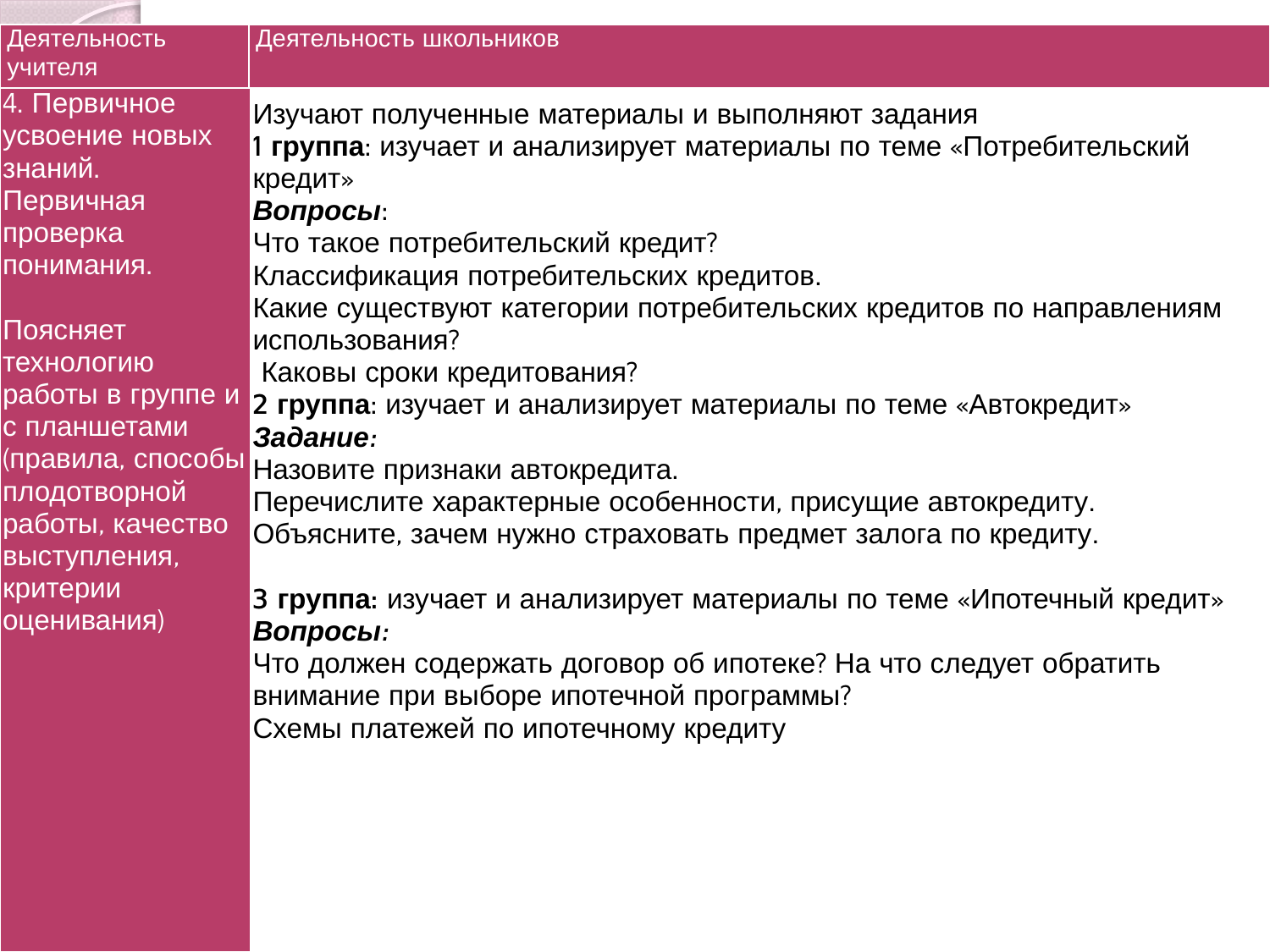

| Деятельность учителя | Деятельность школьников |
| --- | --- |
| 4. Первичное усвоение новых знаний. Первичная проверка понимания.   Поясняет технологию работы в группе и с планшетами (правила, способы плодотворной работы, качество выступления, критерии оценивания) | Изучают полученные материалы и выполняют задания 1 группа: изучает и анализирует материалы по теме «Потребительский кредит» Вопросы: Что такое потребительский кредит? Классификация потребительских кредитов. Какие существуют категории потребительских кредитов по направлениям использования? Каковы сроки кредитования? 2 группа: изучает и анализирует материалы по теме «Автокредит» Задание: Назовите признаки автокредита. Перечислите характерные особенности, присущие автокредиту. Объясните, зачем нужно страховать предмет залога по кредиту.   3 группа: изучает и анализирует материалы по теме «Ипотечный кредит» Вопросы: Что должен содержать договор об ипотеке? На что следует обратить внимание при выборе ипотечной программы? Схемы платежей по ипотечному кредиту |
| --- | --- |